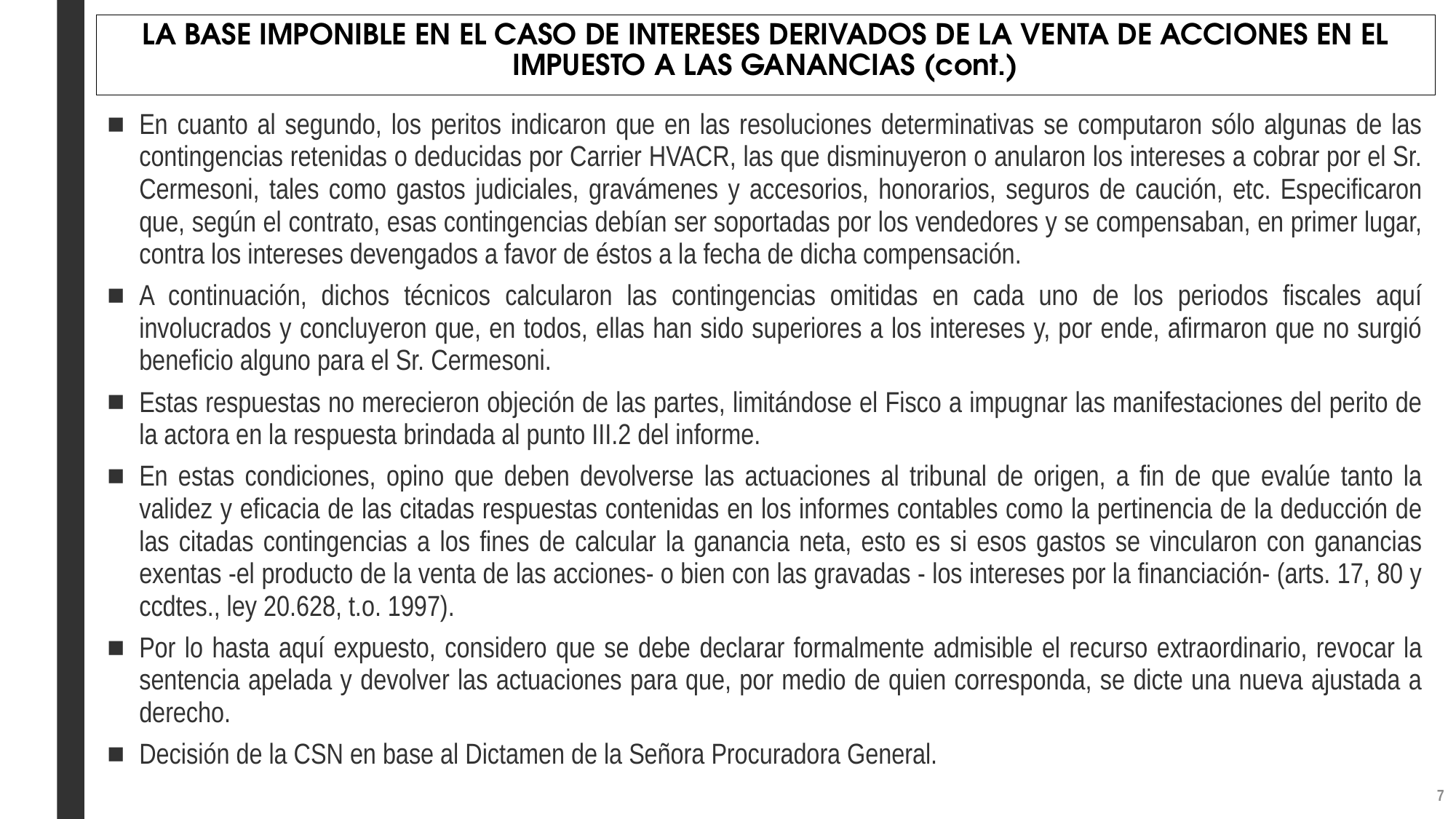

# LA BASE IMPONIBLE EN EL CASO DE INTERESES DERIVADOS DE LA VENTA DE ACCIONES EN EL IMPUESTO A LAS GANANCIAS (cont.)
En cuanto al segundo, los peritos indicaron que en las resoluciones determinativas se computaron sólo algunas de las contingencias retenidas o deducidas por Carrier HVACR, las que disminuyeron o anularon los intereses a cobrar por el Sr. Cermesoni, tales como gastos judiciales, gravámenes y accesorios, honorarios, seguros de caución, etc. Especificaron que, según el contrato, esas contingencias debían ser soportadas por los vendedores y se compensaban, en primer lugar, contra los intereses devengados a favor de éstos a la fecha de dicha compensación.
A continuación, dichos técnicos calcularon las contingencias omitidas en cada uno de los periodos fiscales aquí involucrados y concluyeron que, en todos, ellas han sido superiores a los intereses y, por ende, afirmaron que no surgió beneficio alguno para el Sr. Cermesoni.
Estas respuestas no merecieron objeción de las partes, limitándose el Fisco a impugnar las manifestaciones del perito de la actora en la respuesta brindada al punto III.2 del informe.
En estas condiciones, opino que deben devolverse las actuaciones al tribunal de origen, a fin de que evalúe tanto la validez y eficacia de las citadas respuestas contenidas en los informes contables como la pertinencia de la deducción de las citadas contingencias a los fines de calcular la ganancia neta, esto es si esos gastos se vincularon con ganancias exentas -el producto de la venta de las acciones- o bien con las gravadas - los intereses por la financiación- (arts. 17, 80 y ccdtes., ley 20.628, t.o. 1997).
Por lo hasta aquí expuesto, considero que se debe declarar formalmente admisible el recurso extraordinario, revocar la sentencia apelada y devolver las actuaciones para que, por medio de quien corresponda, se dicte una nueva ajustada a derecho.
Decisión de la CSN en base al Dictamen de la Señora Procuradora General.
7